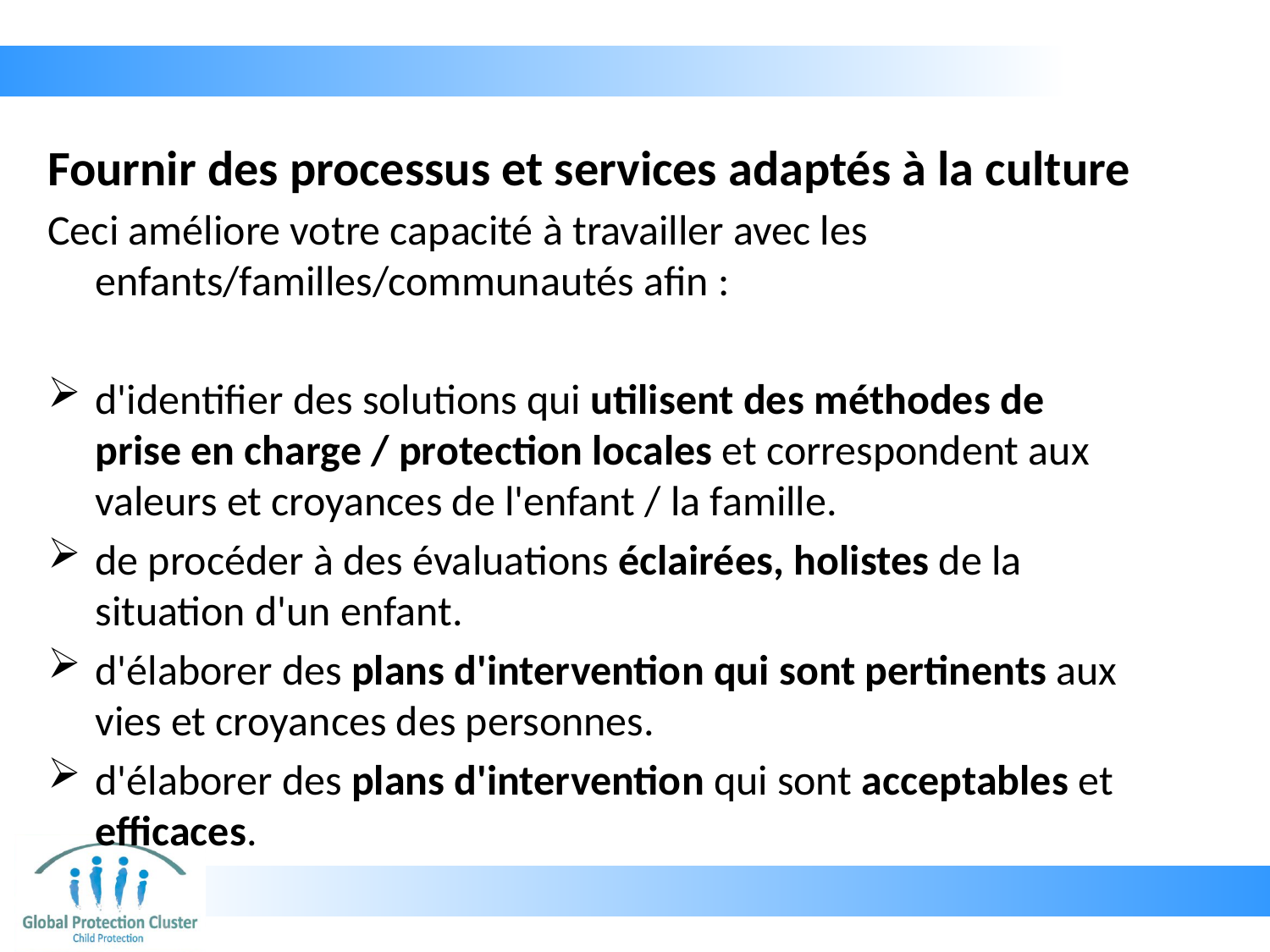

# Fournir des processus et services adaptés à la culture
Ceci améliore votre capacité à travailler avec les enfants/familles/communautés afin :

d'identifier des solutions qui utilisent des méthodes de prise en charge / protection locales et correspondent aux valeurs et croyances de l'enfant / la famille.
de procéder à des évaluations éclairées, holistes de la situation d'un enfant.
d'élaborer des plans d'intervention qui sont pertinents aux vies et croyances des personnes.
d'élaborer des plans d'intervention qui sont acceptables et efficaces.